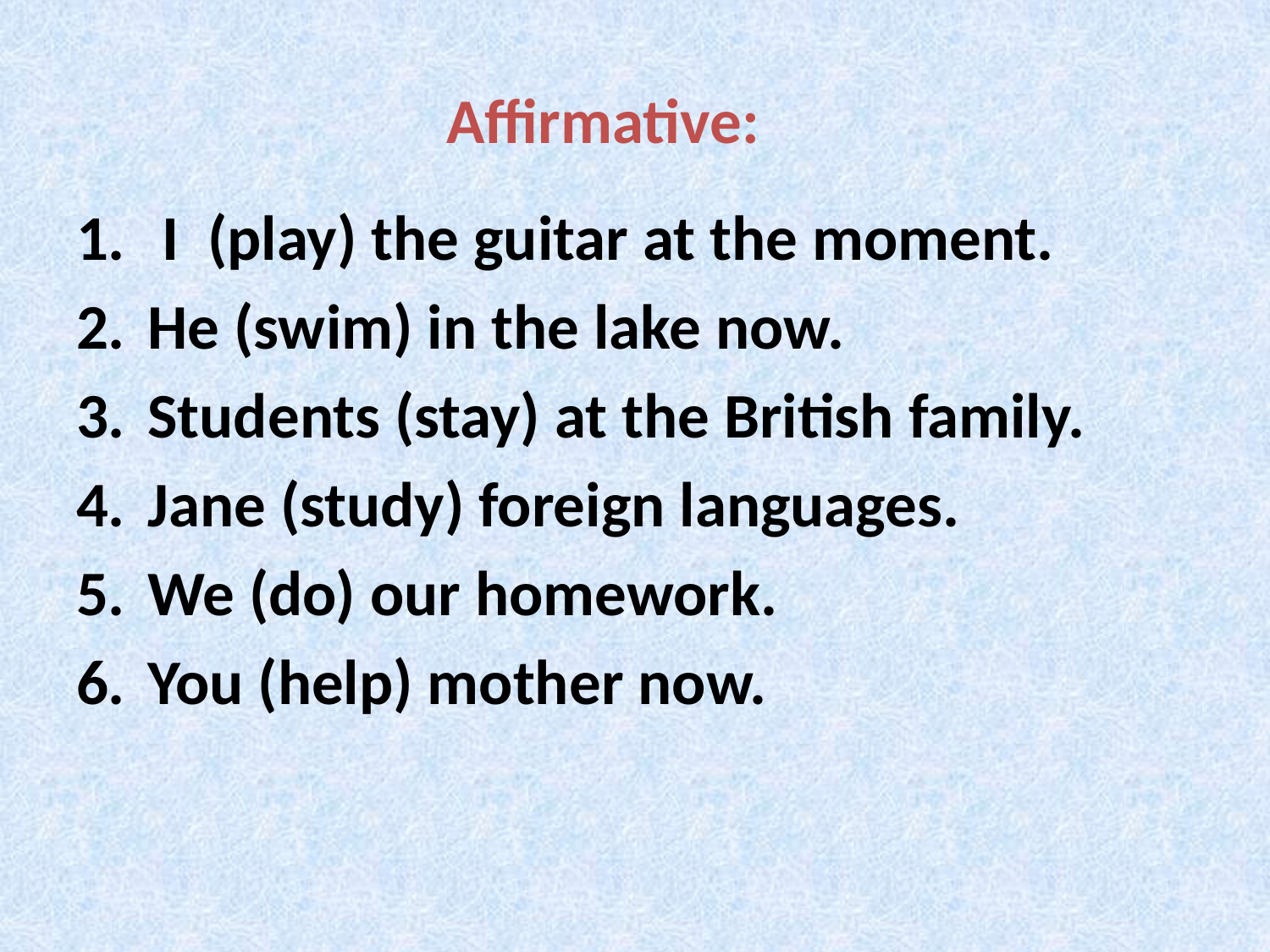

Affirmative:
 I  (play) the guitar at the moment.
He (swim) in the lake now.
Students (stay) at the British family.
Jane (study) foreign languages.
We (do) our homework.
You (help) mother now.